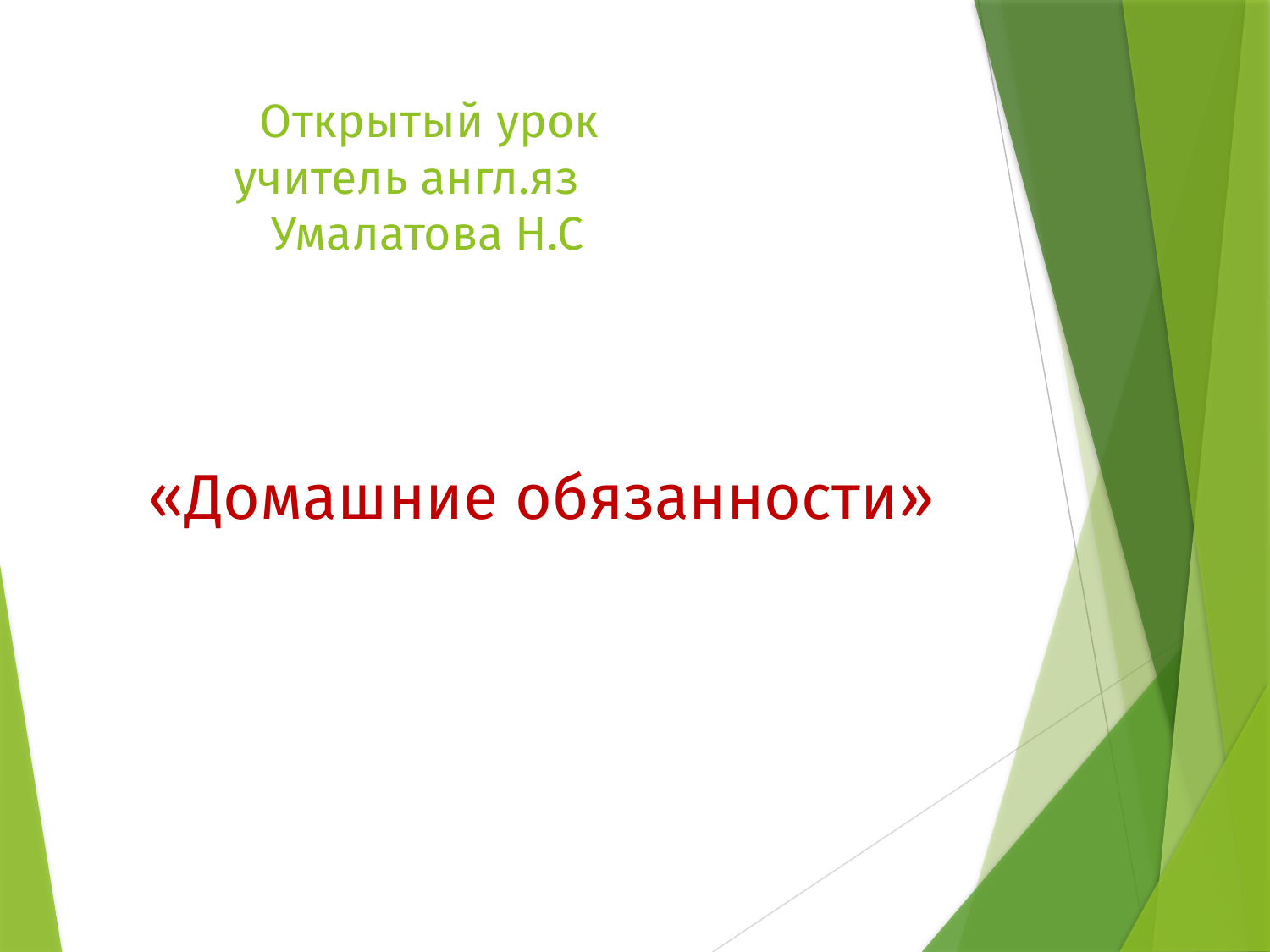

# Открытый урок учитель англ.яз Умалатова Н.С

   «Домашние обязанности»